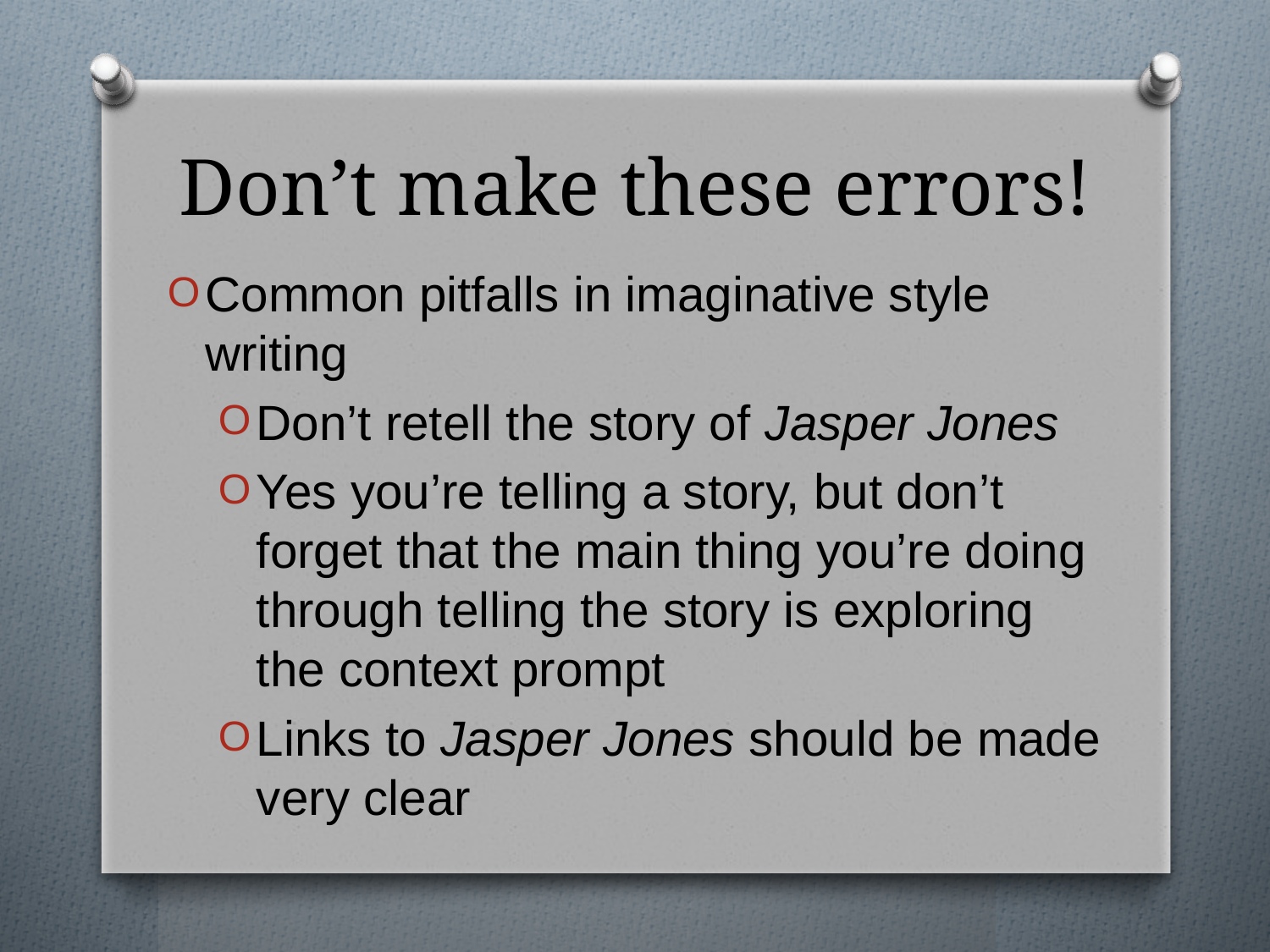

# Don’t make these errors!
Common pitfalls in imaginative style writing
Don’t retell the story of Jasper Jones
Yes you’re telling a story, but don’t forget that the main thing you’re doing through telling the story is exploring the context prompt
Links to Jasper Jones should be made very clear